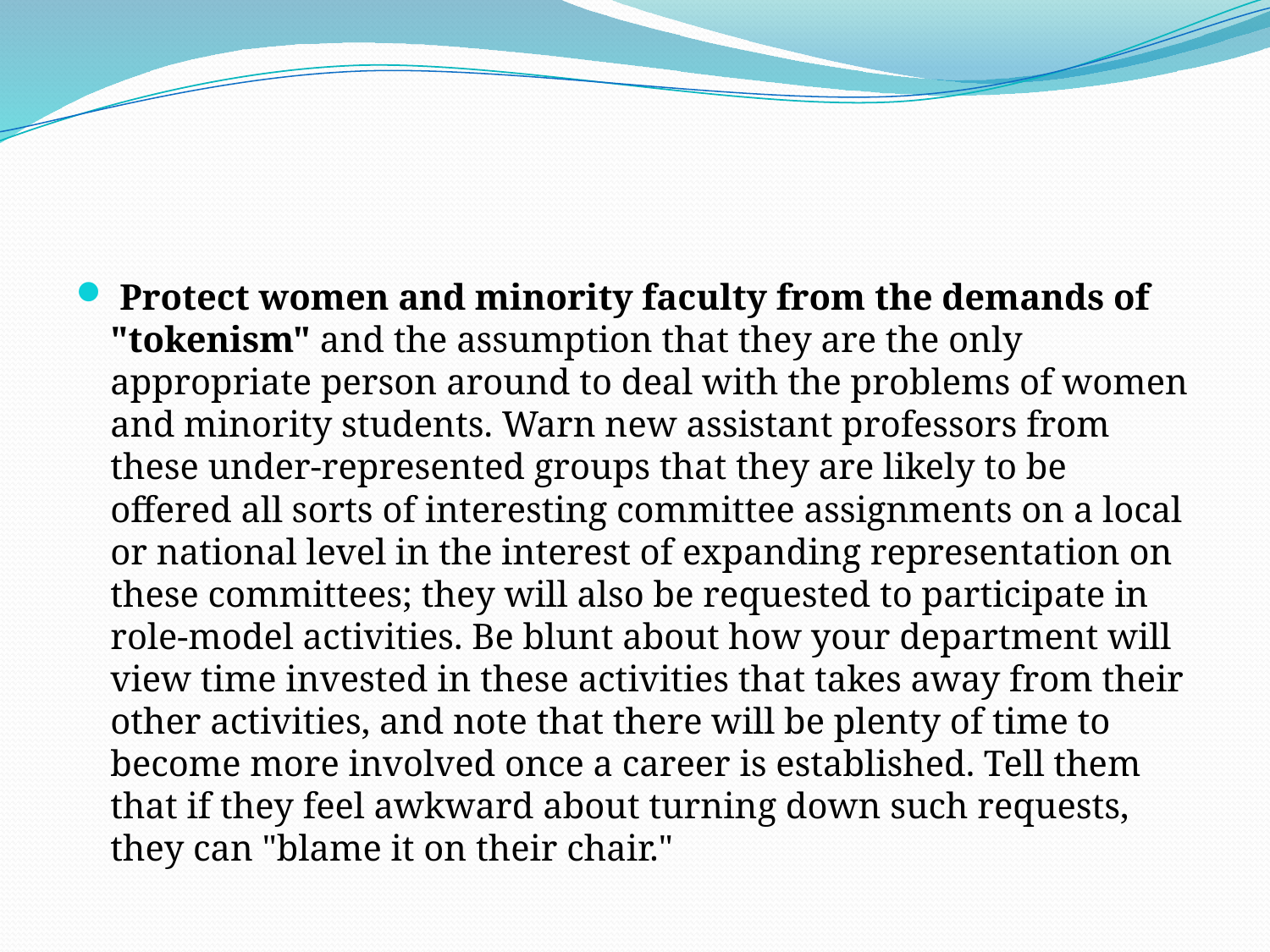

#
 Protect women and minority faculty from the demands of "tokenism" and the assumption that they are the only appropriate person around to deal with the problems of women and minority students. Warn new assistant professors from these under-represented groups that they are likely to be offered all sorts of interesting committee assignments on a local or national level in the interest of expanding representation on these committees; they will also be requested to participate in role-model activities. Be blunt about how your department will view time invested in these activities that takes away from their other activities, and note that there will be plenty of time to become more involved once a career is established. Tell them that if they feel awkward about turning down such requests, they can "blame it on their chair."